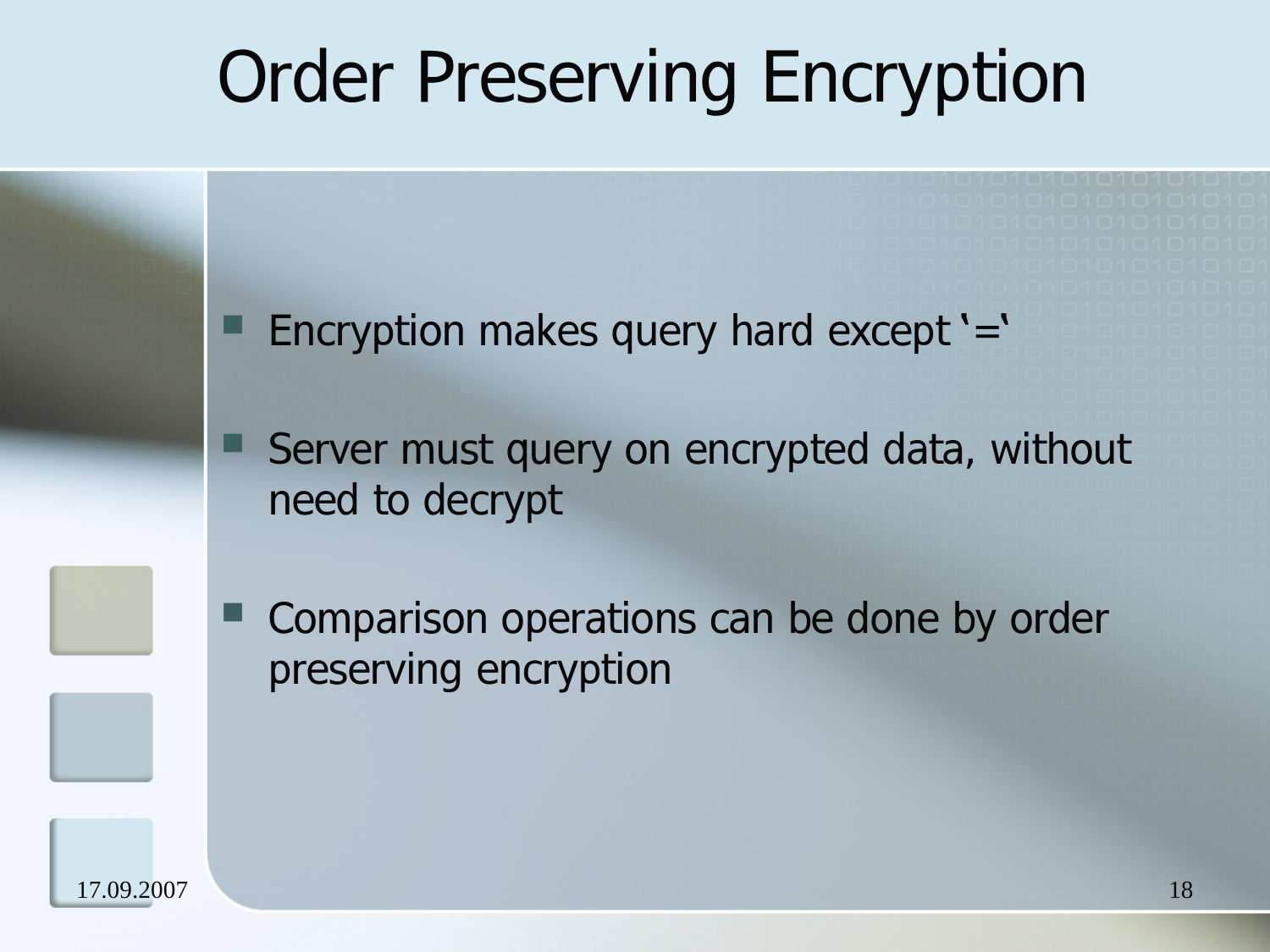

# Order Preserving Encryption

Encryption makes query hard except ‘=‘

Server must query on encrypted data, without need to decrypt

Comparison operations can be done by order preserving encryption

17.09.2007
18